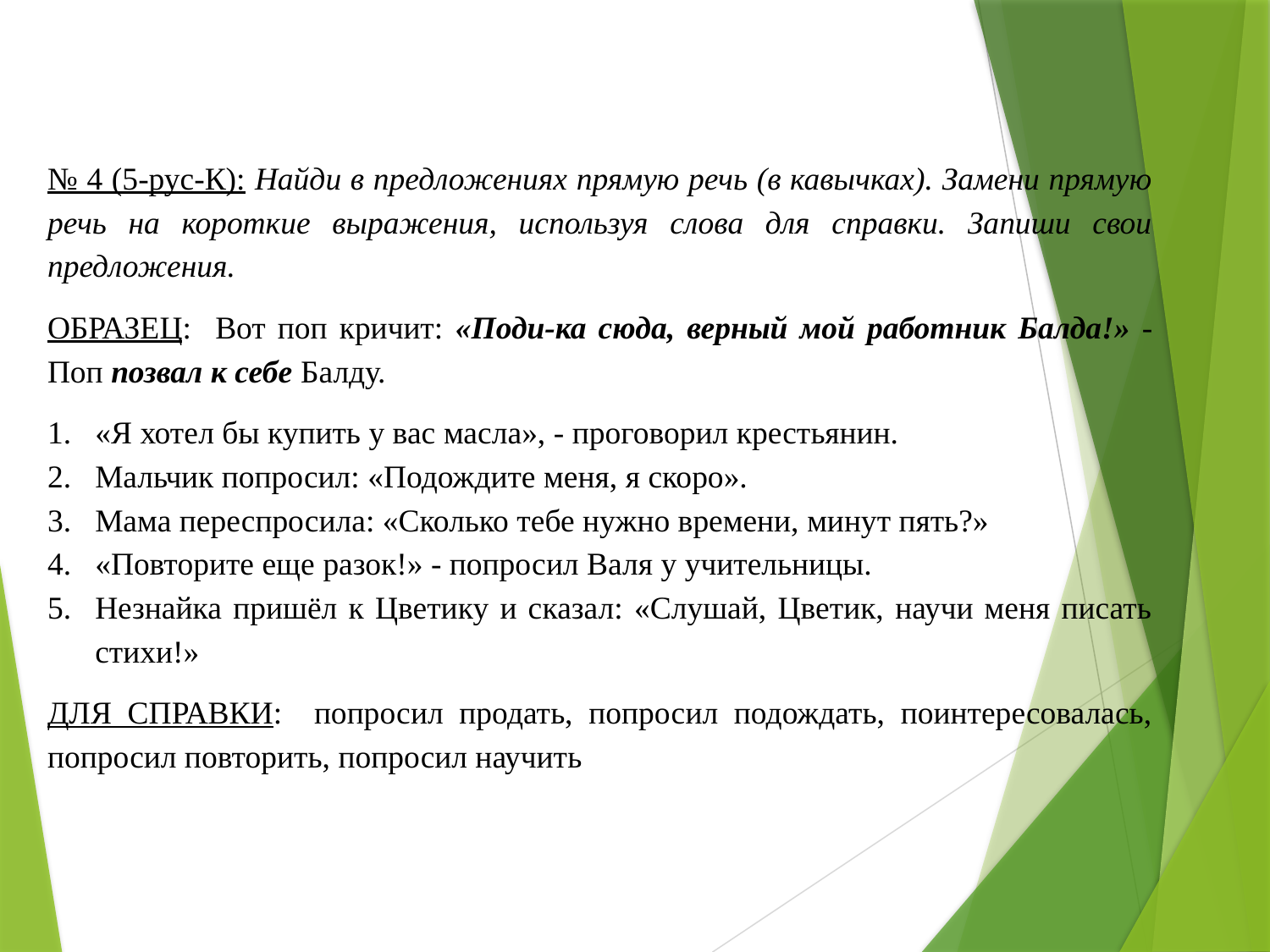

№ 4 (5-рус-К): Найди в предложениях прямую речь (в кавычках). Замени прямую речь на короткие выражения, используя слова для справки. Запиши свои предложения.
ОБРАЗЕЦ:  Вот поп кричит: «Поди-ка сюда, верный мой работник Балда!» - Поп позвал к себе Балду.
«Я хотел бы купить у вас масла», - проговорил крестьянин.
Мальчик попросил: «Подождите меня, я скоро».
Мама переспросила: «Сколько тебе нужно времени, минут пять?»
«Повторите еще разок!» - попросил Валя у учительницы.
Незнайка пришёл к Цветику и сказал: «Слушай, Цветик, научи меня писать стихи!»
ДЛЯ СПРАВКИ:  попросил продать, попросил подождать, поинтересовалась, попросил повторить, попросил научить